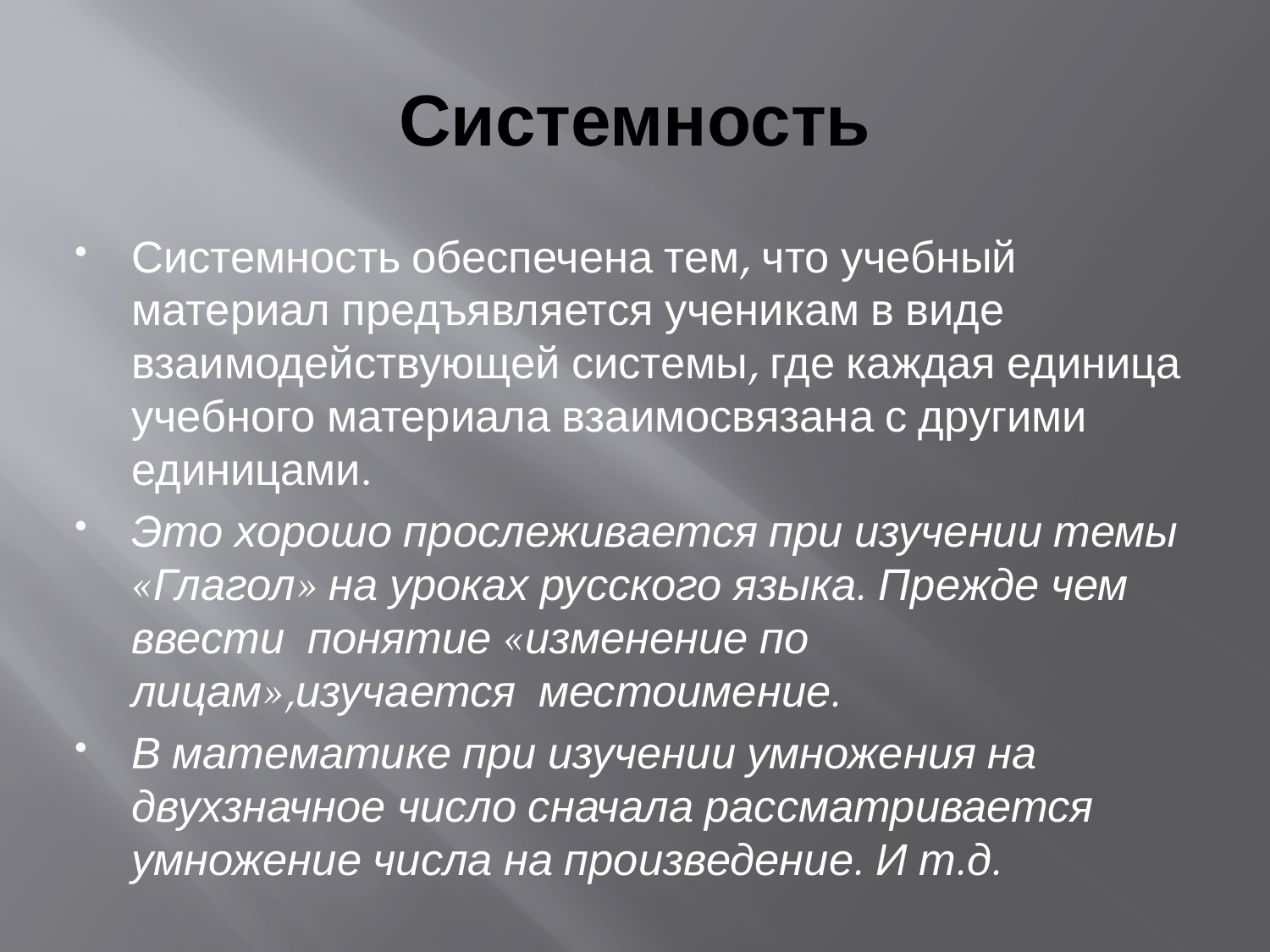

# Системность
Системность обеспечена тем, что учебный материал предъявляется ученикам в виде взаимодействующей системы, где каждая единица учебного материала взаимосвязана с другими единицами.
Это хорошо прослеживается при изучении темы «Глагол» на уроках русского языка. Прежде чем ввести  понятие «изменение по лицам»,изучается  местоимение.
В математике при изучении умножения на двухзначное число сначала рассматривается умножение числа на произведение. И т.д.